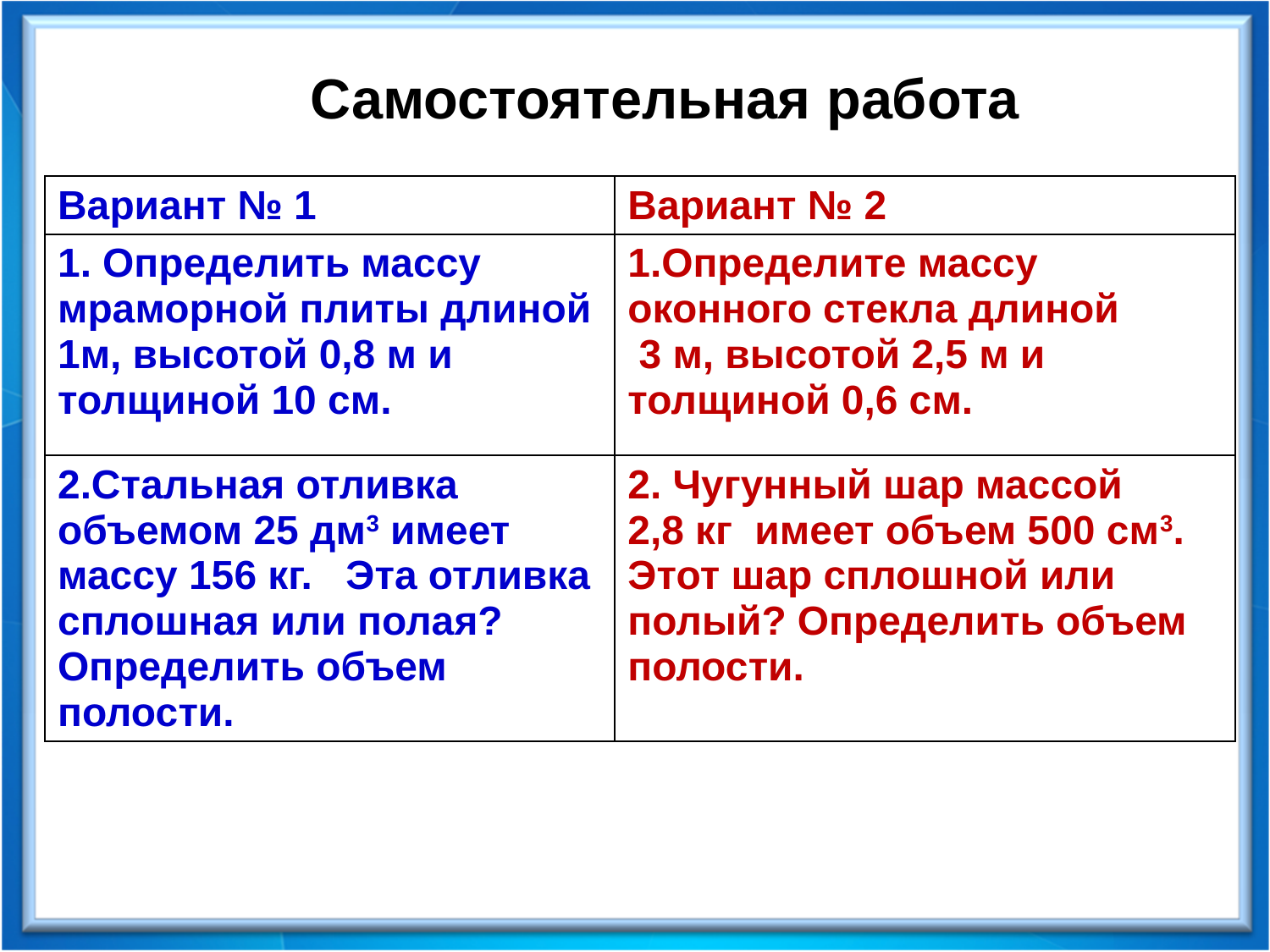

Самостоятельная работа
| Вариант № 1 | Вариант № 2 |
| --- | --- |
| 1. Определить массу мраморной плиты длиной 1м, высотой 0,8 м и толщиной 10 см. | 1.Определите массу оконного стекла длиной 3 м, высотой 2,5 м и толщиной 0,6 см. |
| 2.Стальная отливка объемом 25 дм3 имеет массу 156 кг. Эта отливка сплошная или полая? Определить объем полости. | 2. Чугунный шар массой 2,8 кг имеет объем 500 см3. Этот шар сплошной или полый? Определить объем полости. |